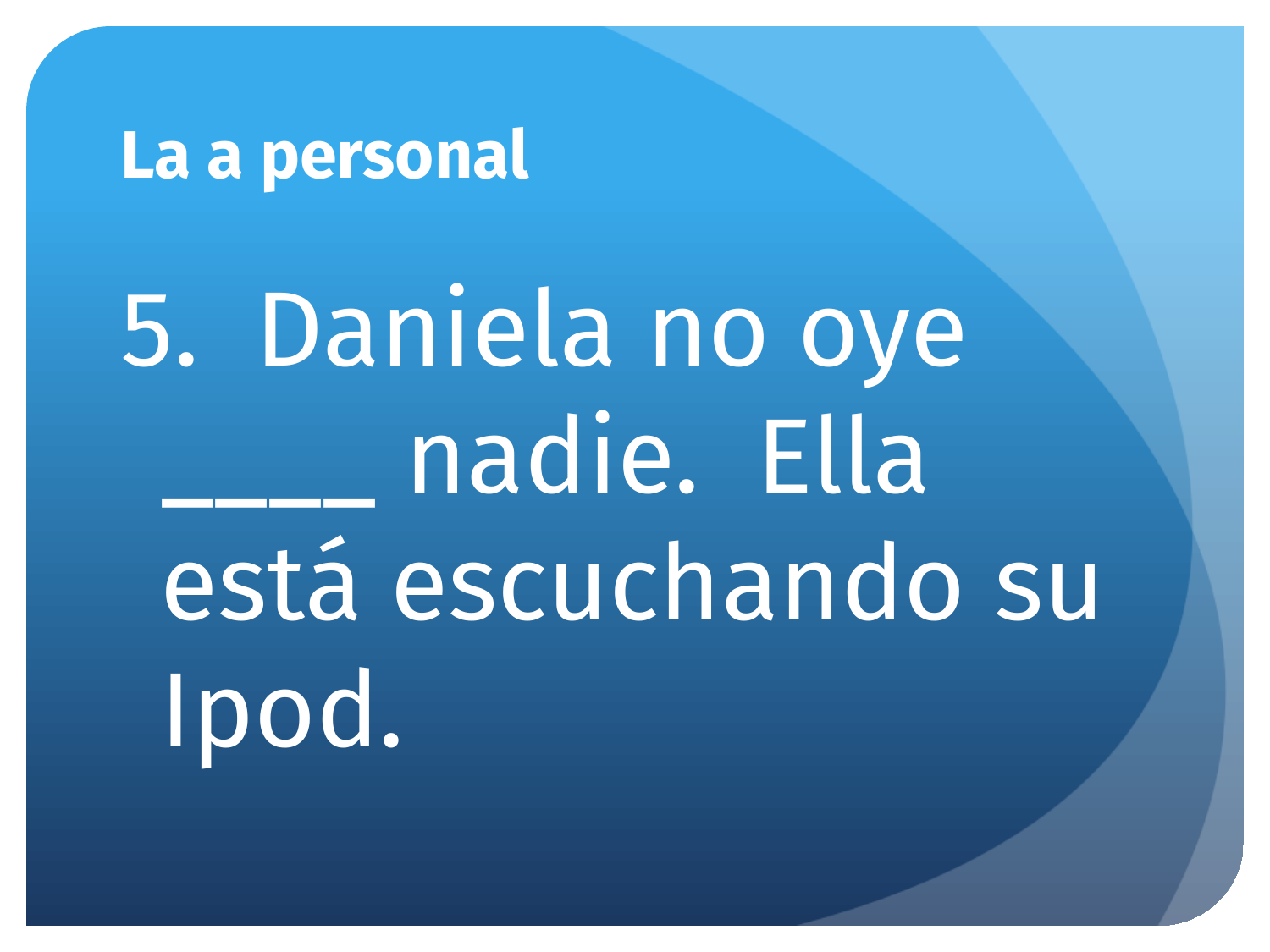

# La a personal
5.  Daniela no oye ____ nadie.  Ella está escuchando su Ipod.